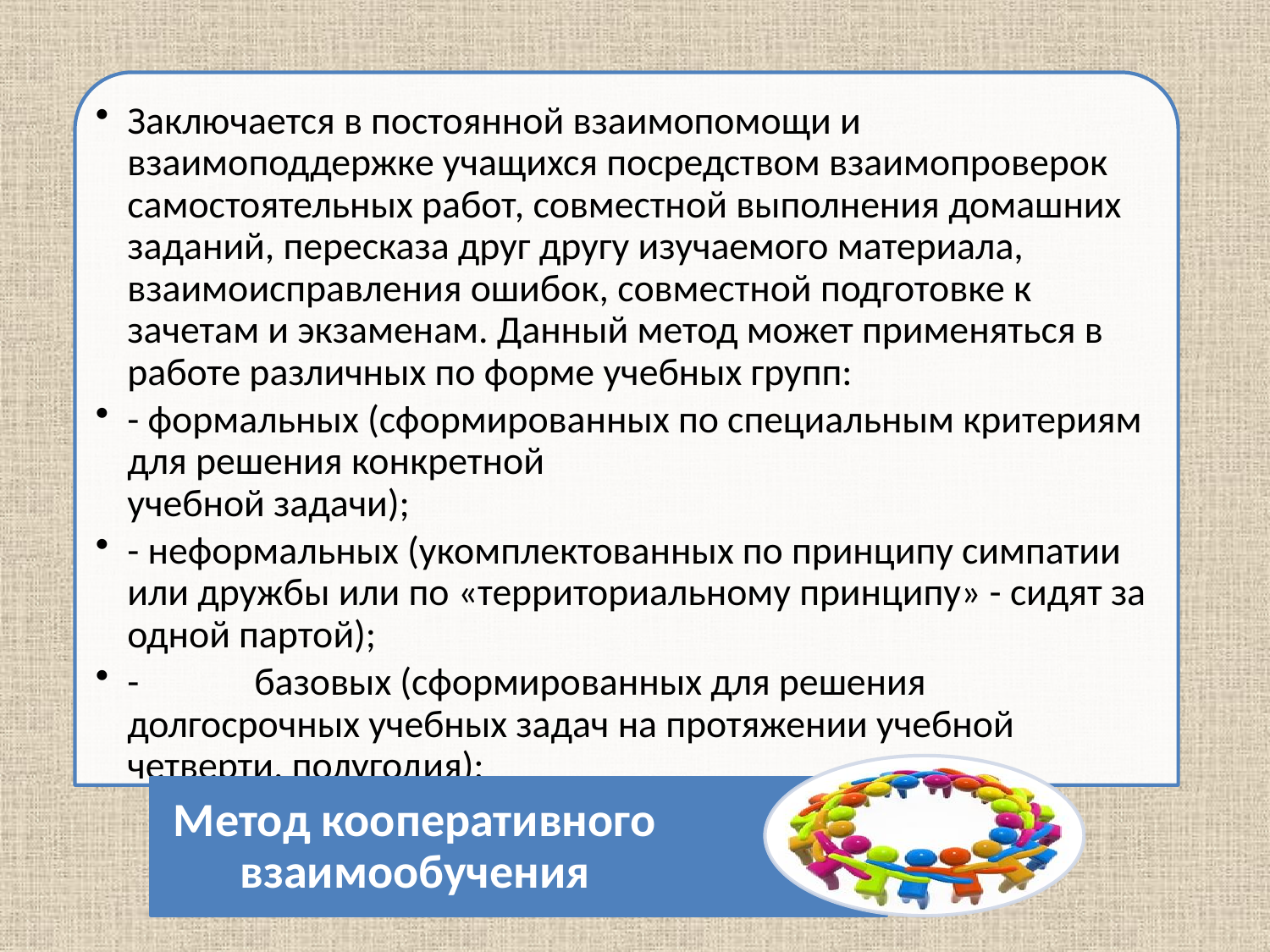

Заключается в постоянной взаимопомощи и взаимоподдержке учащихся посредством взаимопроверок самостоятельных работ, совместной выполнения домашних заданий, пересказа друг другу изучаемого материала, взаимоисправления ошибок, совместной подготовке к зачетам и экзаменам. Данный метод может применяться в работе различных по форме учебных групп:
- формальных (сформированных по специальным критериям для решения конкретной
учебной задачи);
- неформальных (укомплектованных по принципу симпатии или дружбы или по «территориальному принципу» - сидят за одной партой);
-	базовых (сформированных для решения долгосрочных учебных задач на протяжении учебной четверти, полугодия);
Метод кооперативного взаимообучения